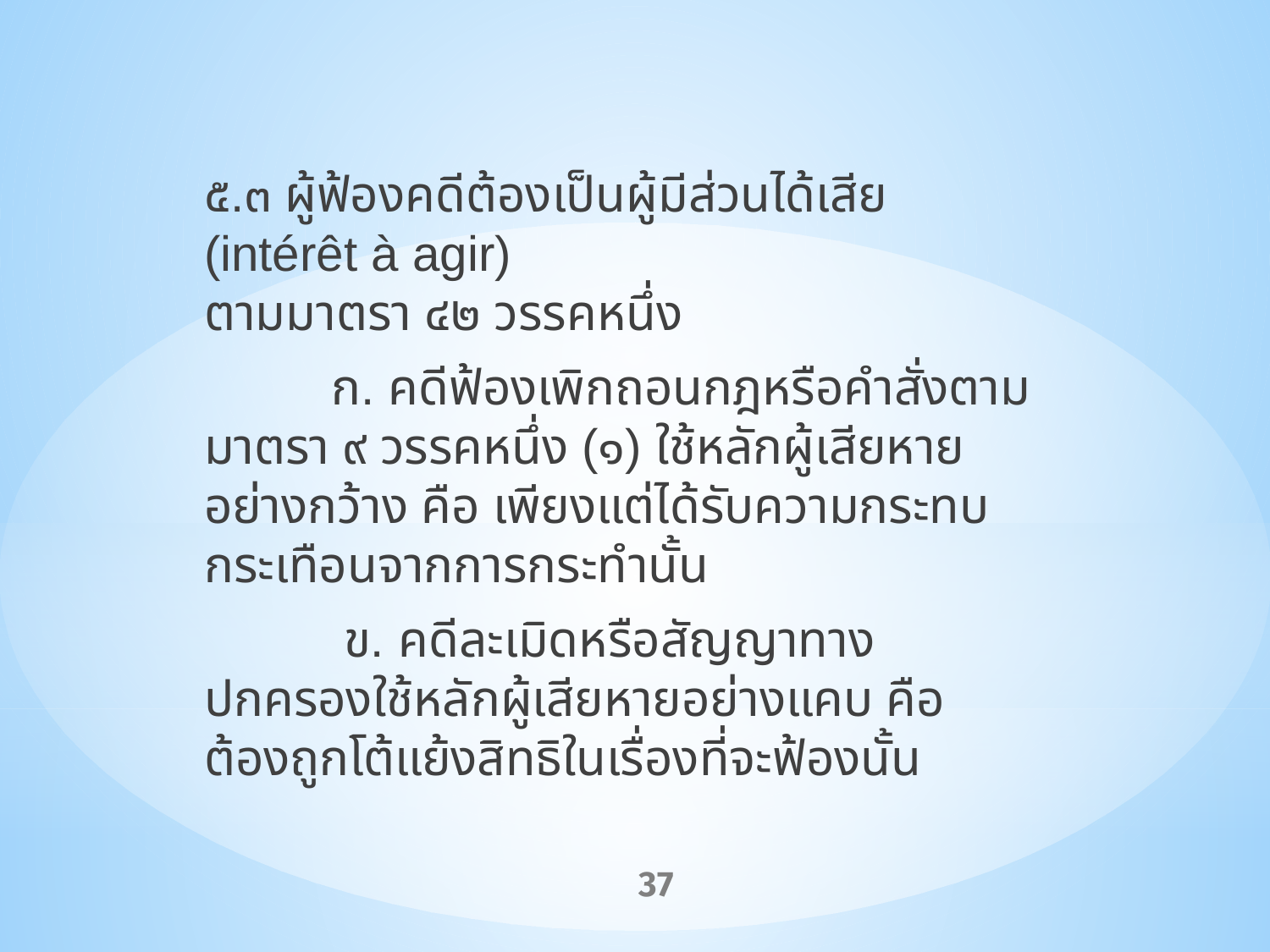

๕.๓ ผู้ฟ้องคดีต้องเป็นผู้มีส่วนได้เสีย (intérêt à agir)
ตามมาตรา ๔๒ วรรคหนึ่ง
	ก. คดีฟ้องเพิกถอนกฎหรือคำสั่งตามมาตรา ๙ วรรคหนึ่ง (๑) ใช้หลักผู้เสียหายอย่างกว้าง คือ เพียงแต่ได้รับความกระทบกระเทือนจากการกระทำนั้น
	 ข. คดีละเมิดหรือสัญญาทางปกครองใช้หลักผู้เสียหายอย่างแคบ คือ ต้องถูกโต้แย้งสิทธิในเรื่องที่จะฟ้องนั้น

37